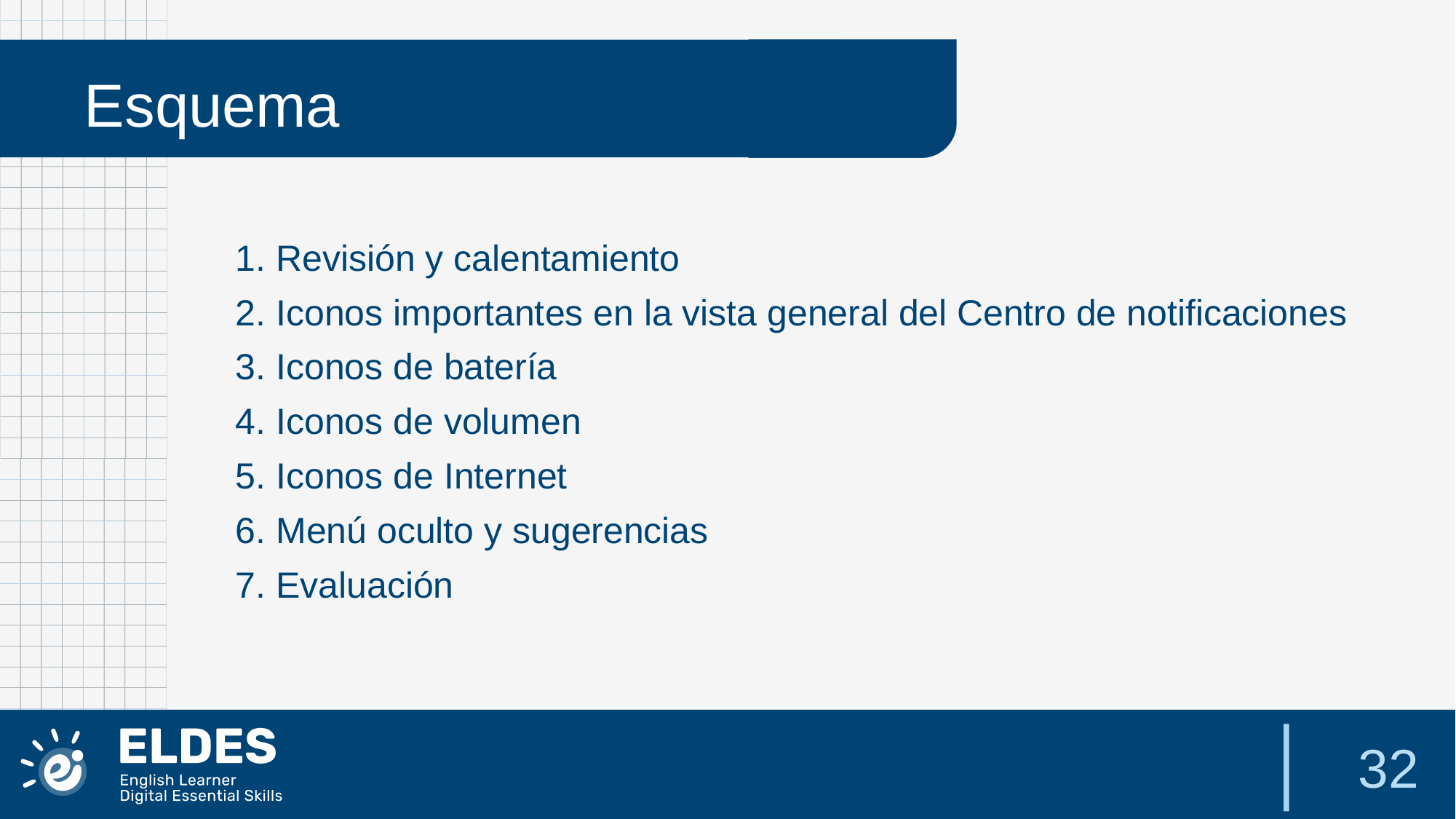

Esquema
Revisión y calentamiento
Iconos importantes en la vista general del Centro de notificaciones
Iconos de batería
Iconos de volumen
Iconos de Internet
Menú oculto y sugerencias
Evaluación
32